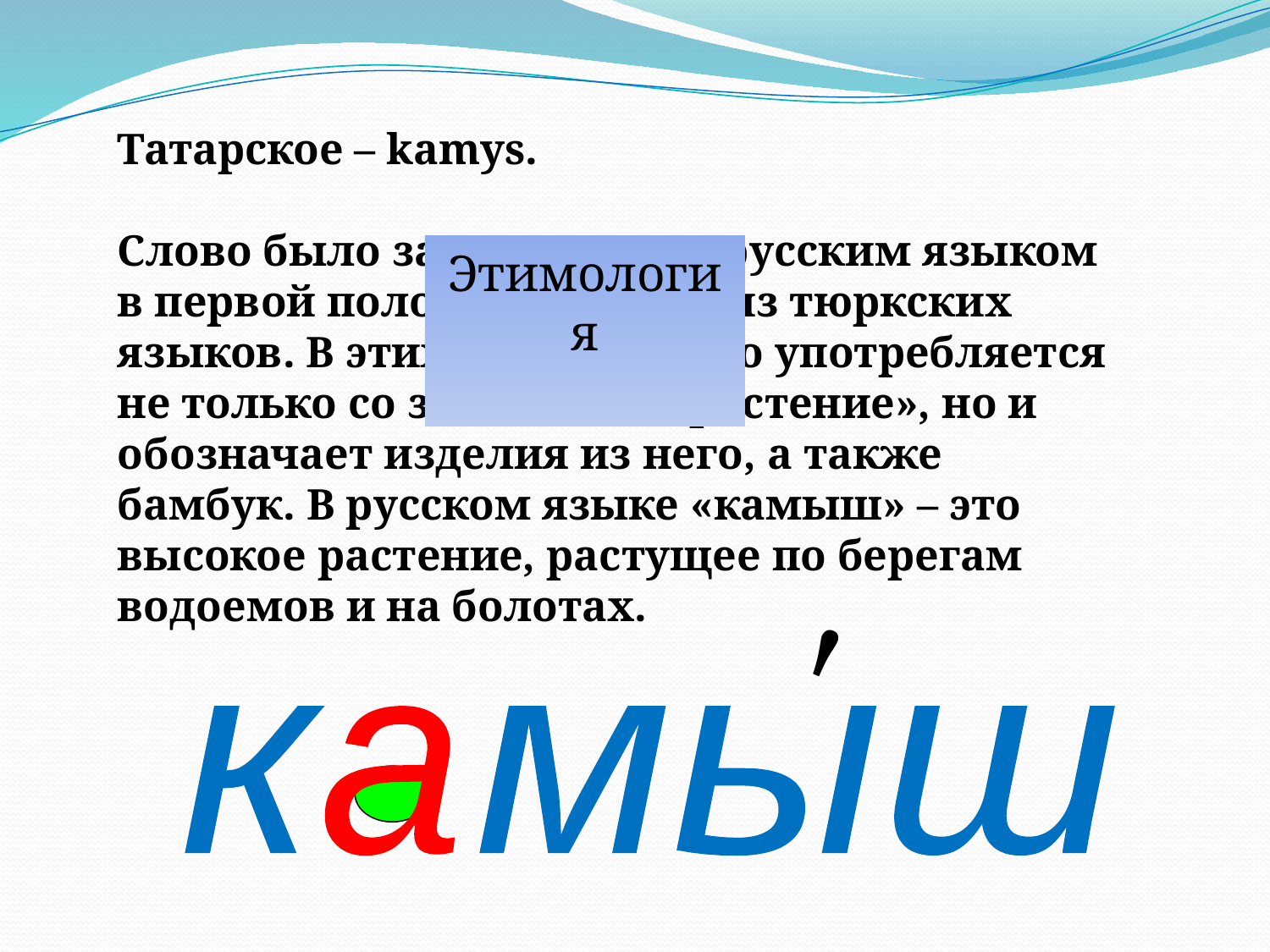

Татарское – kamys.

Слово было заимствовано русским языком в первой половине XVIII в. из тюркских языков. В этих языках слово употребляется не только со значением «растение», но и обозначает изделия из него, а также бамбук. В русском языке «камыш» – это высокое растение, растущее по берегам водоемов и на болотах.
Этимология

′
к  мыш
а